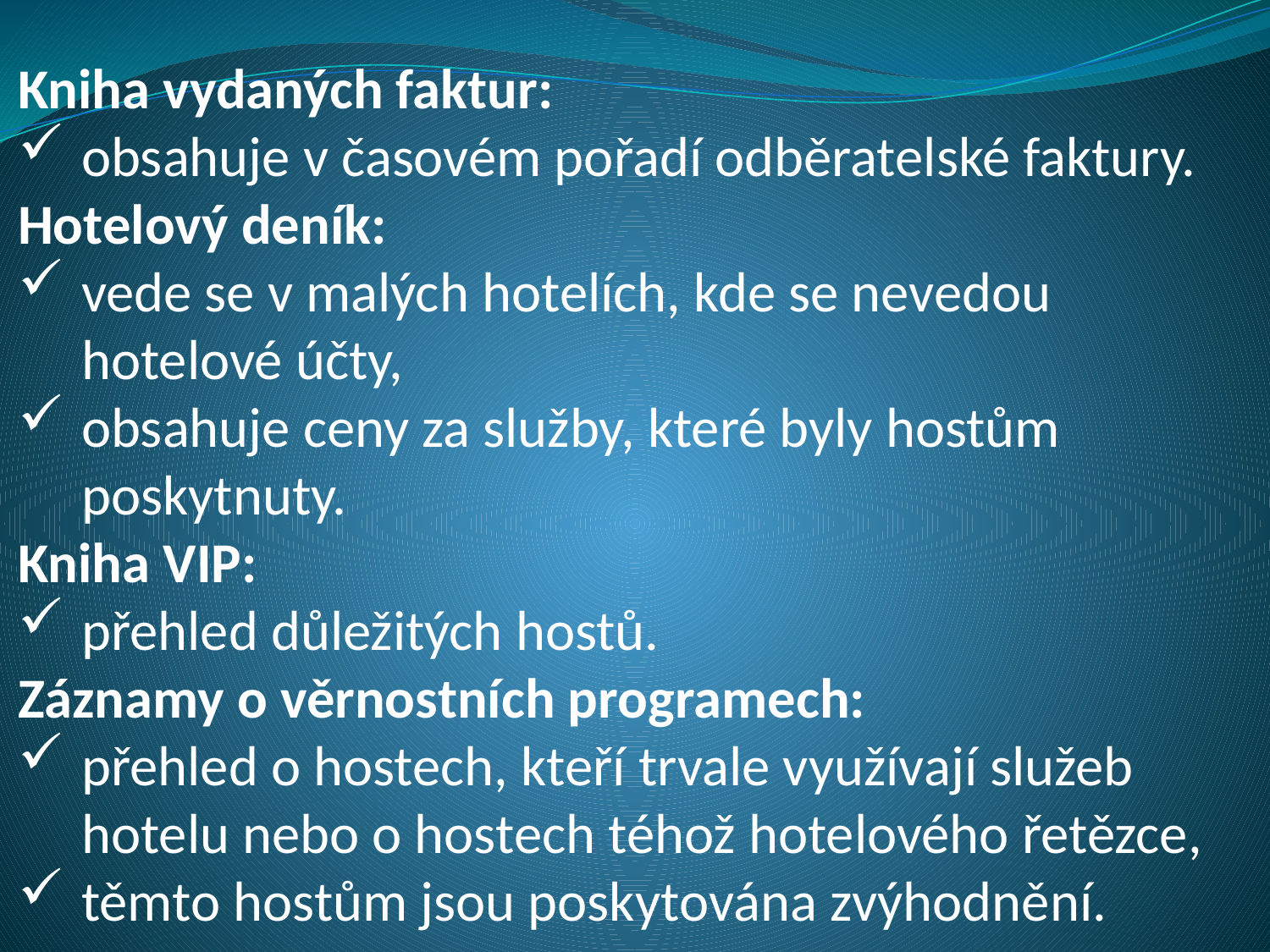

Kniha vydaných faktur:
obsahuje v časovém pořadí odběratelské faktury.
Hotelový deník:
vede se v malých hotelích, kde se nevedou hotelové účty,
obsahuje ceny za služby, které byly hostům poskytnuty.
Kniha VIP:
přehled důležitých hostů.
Záznamy o věrnostních programech:
přehled o hostech, kteří trvale využívají služeb hotelu nebo o hostech téhož hotelového řetězce,
těmto hostům jsou poskytována zvýhodnění.